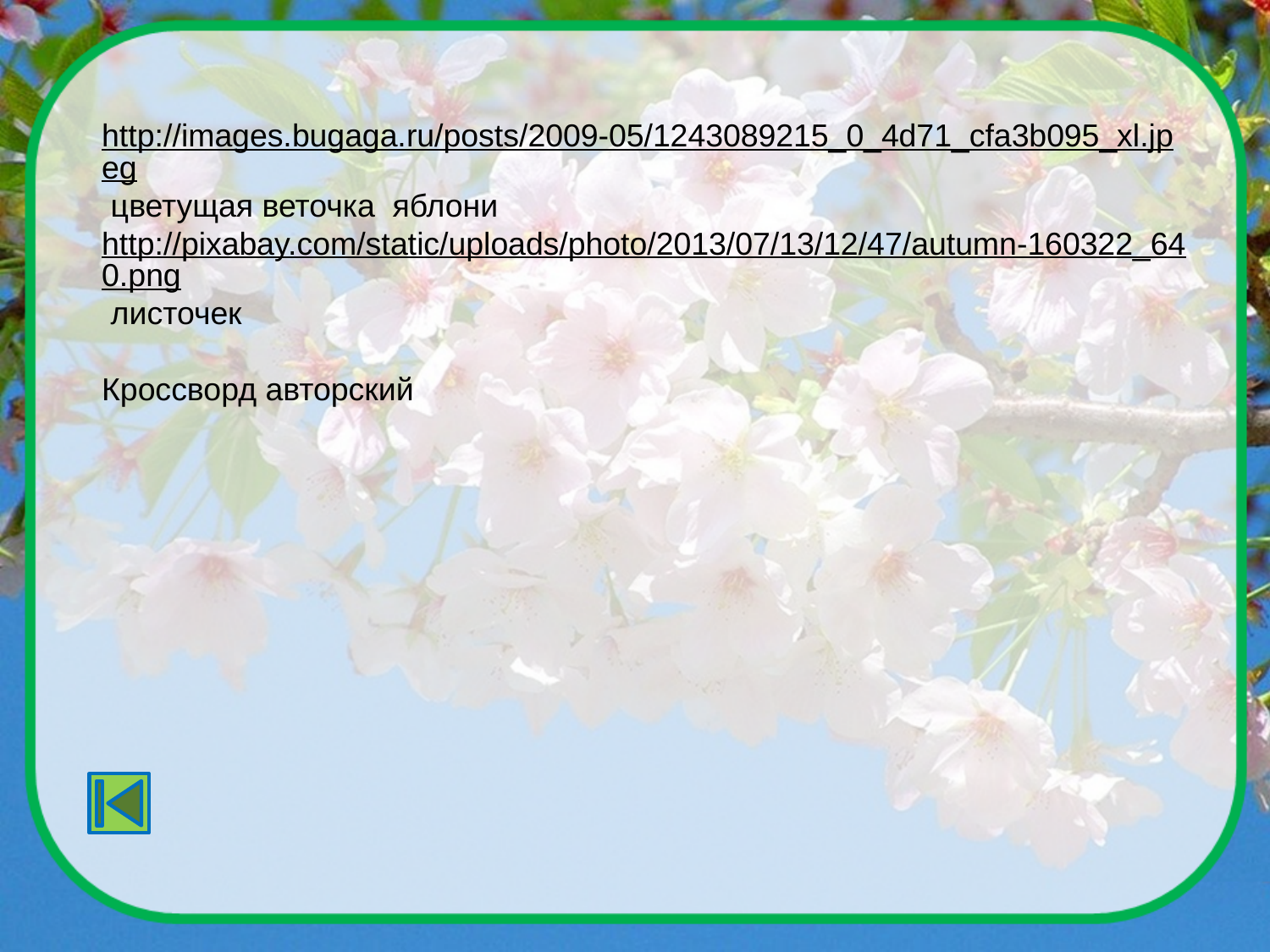

http://images.bugaga.ru/posts/2009-05/1243089215_0_4d71_cfa3b095_xl.jpeg цветущая веточка  яблони
http://pixabay.com/static/uploads/photo/2013/07/13/12/47/autumn-160322_640.png листочек

Кроссворд авторский